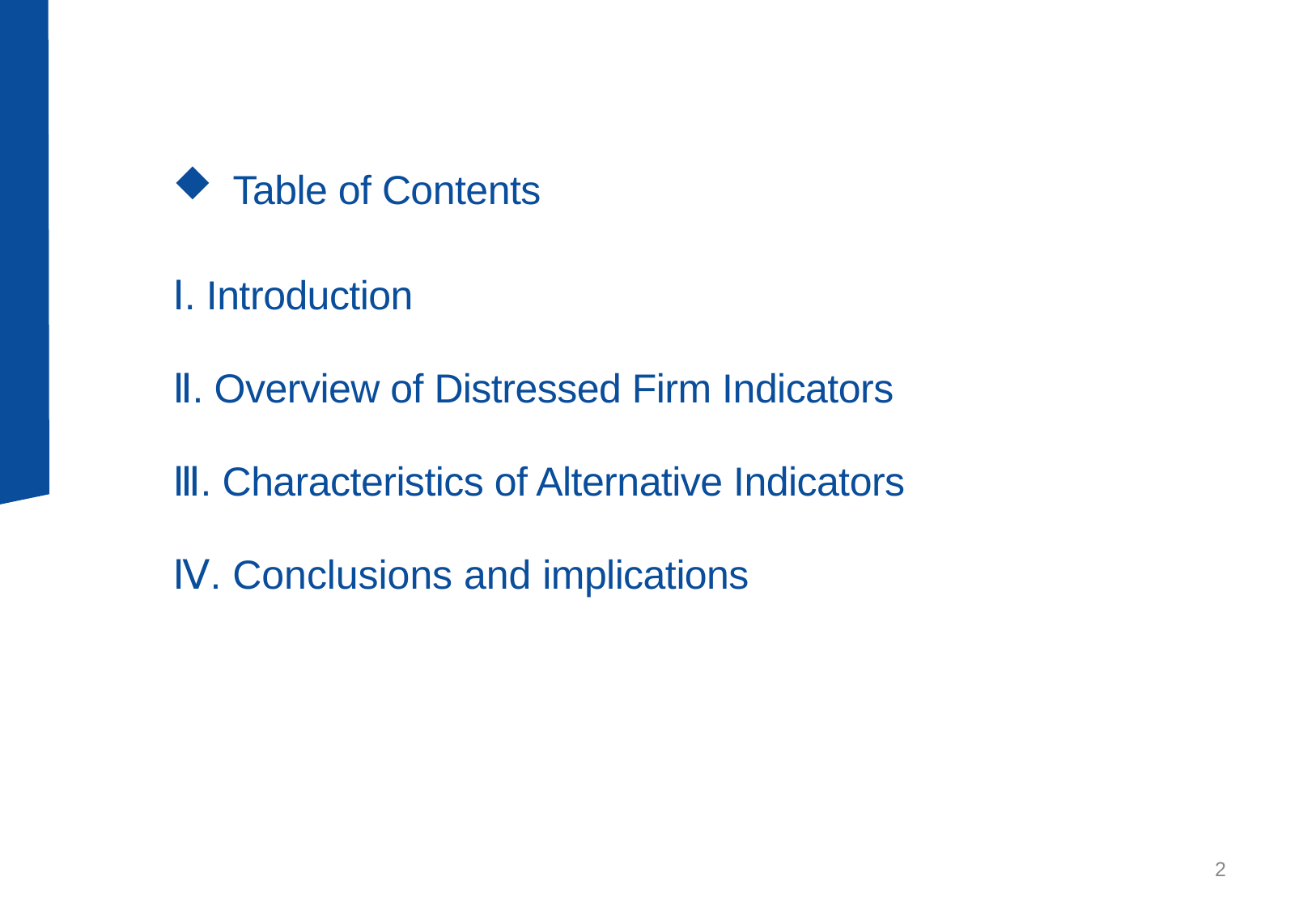

Table of Contents
Ⅰ. Introduction
Ⅱ. Overview of Distressed Firm Indicators
Ⅲ. Characteristics of Alternative Indicators
Ⅳ. Conclusions and implications
2